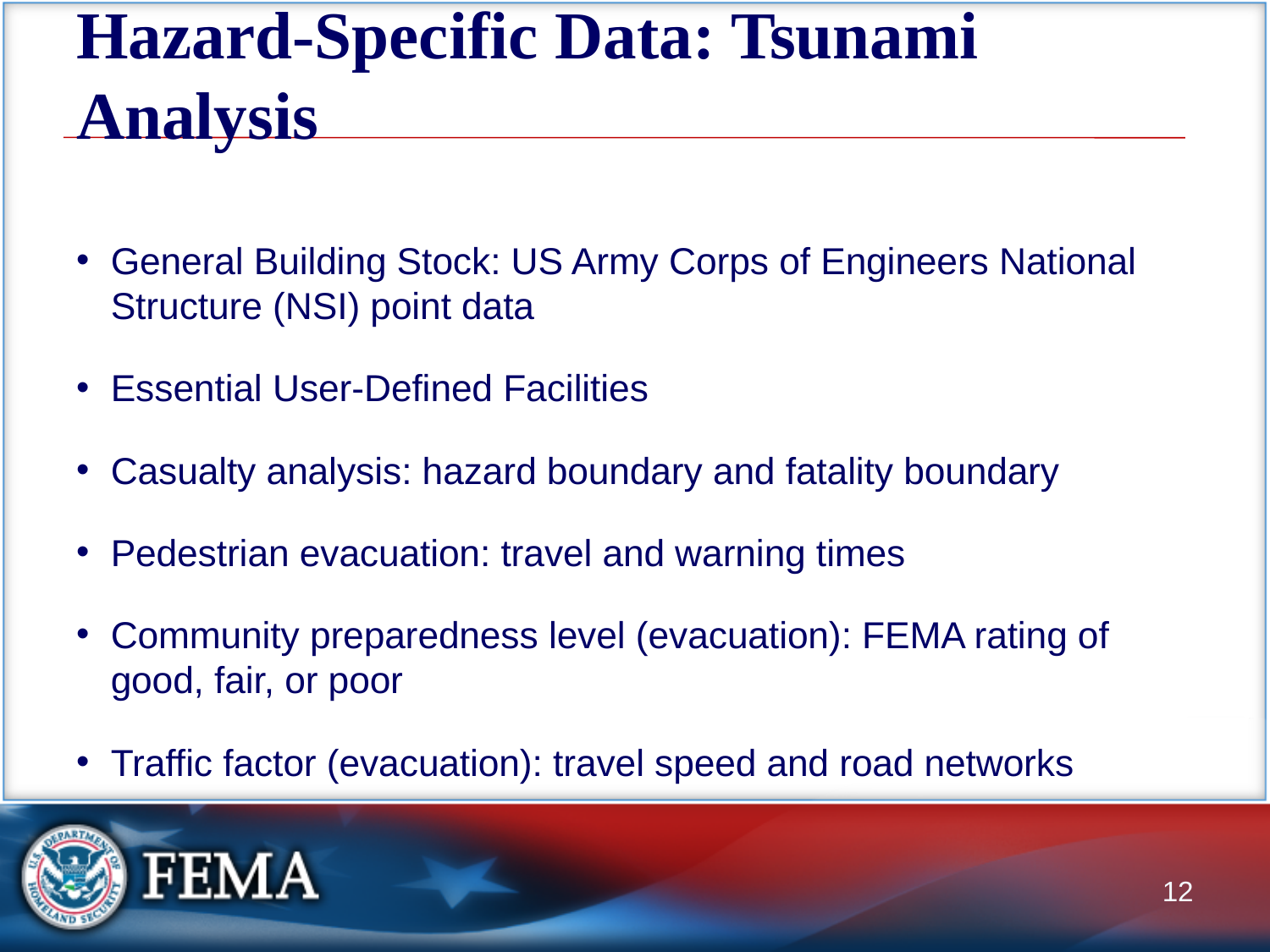

# Hazard-Specific Data: Tsunami Analysis

General Building Stock: US Army Corps of Engineers National Structure (NSI) point data
Essential User-Defined Facilities
Casualty analysis: hazard boundary and fatality boundary
Pedestrian evacuation: travel and warning times
Community preparedness level (evacuation): FEMA rating of good, fair, or poor
Traffic factor (evacuation): travel speed and road networks
12